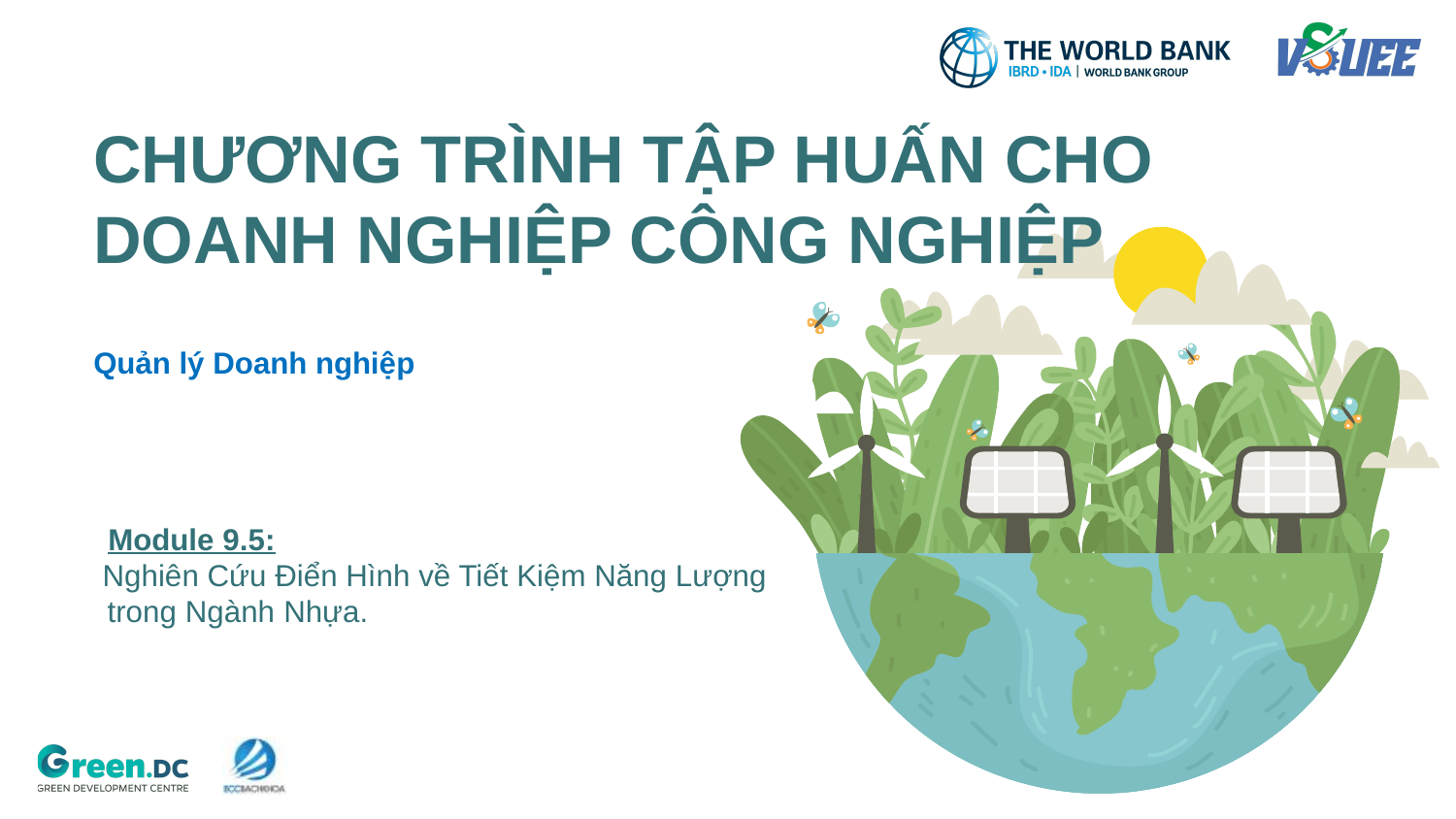

# CHƯƠNG TRÌNH TẬP HUẤN CHO DOANH NGHIỆP CÔNG NGHIỆP

Quản lý Doanh nghiệp
Module 9.5:
Nghiên Cứu Điển Hình về Tiết Kiệm Năng Lượng trong Ngành Nhựa.